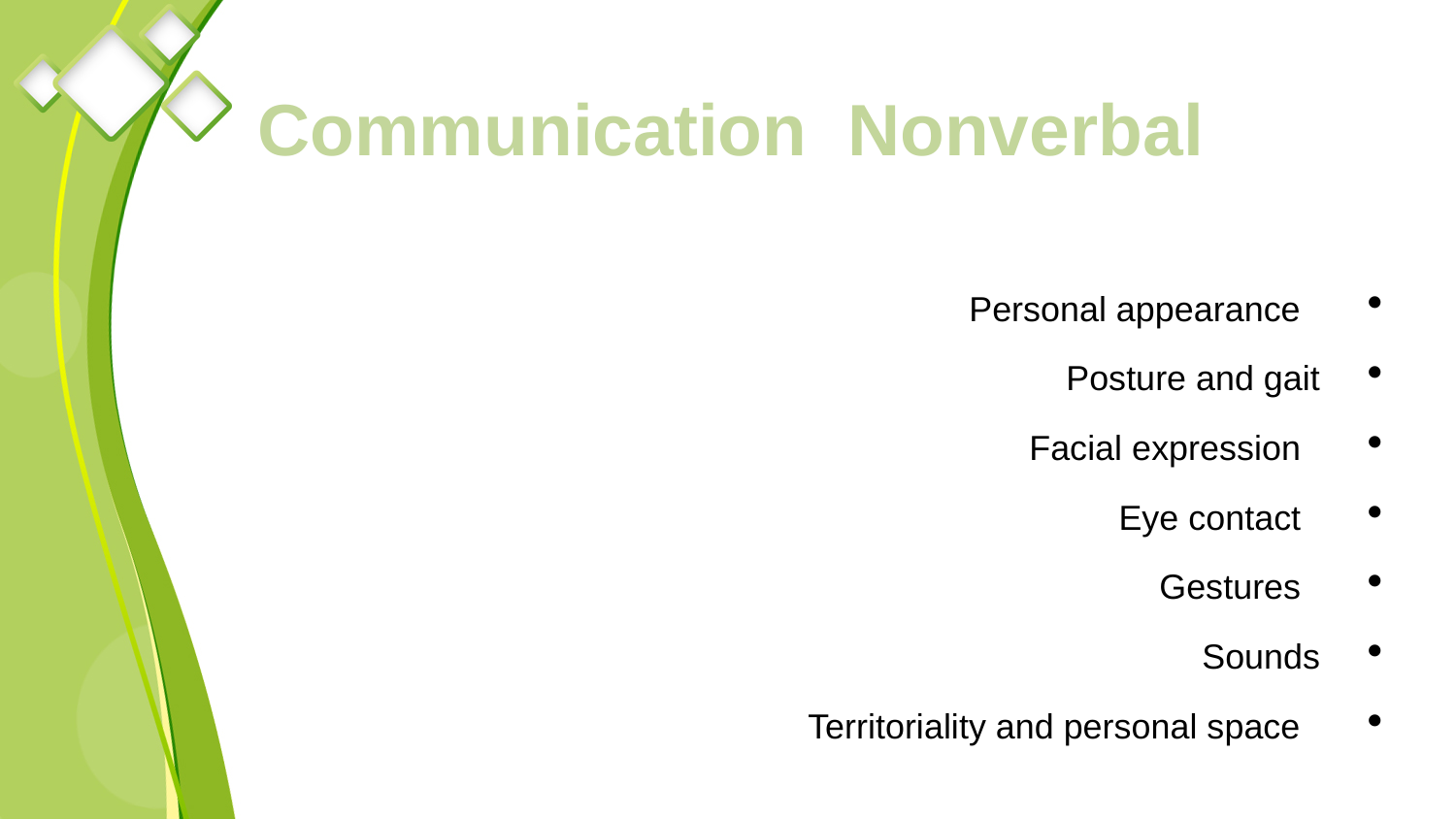

# Communication  Nonverbal
  Personal appearance
Posture and gait
  Facial expression
  Eye contact
  Gestures
Sounds
  Territoriality and personal space